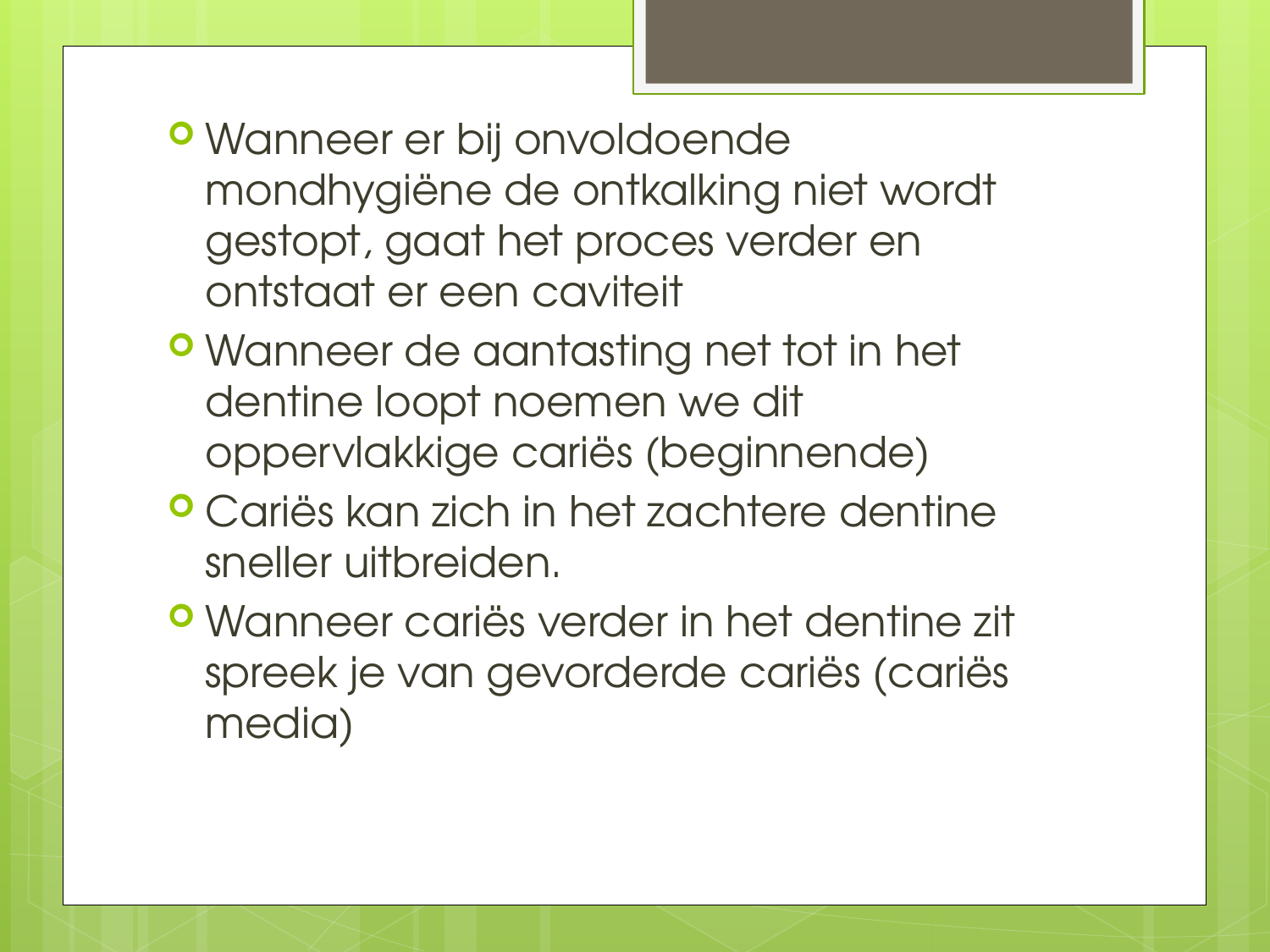

Wanneer er bij onvoldoende mondhygiëne de ontkalking niet wordt gestopt, gaat het proces verder en ontstaat er een caviteit
Wanneer de aantasting net tot in het dentine loopt noemen we dit oppervlakkige cariës (beginnende)
Cariës kan zich in het zachtere dentine sneller uitbreiden.
Wanneer cariës verder in het dentine zit spreek je van gevorderde cariës (cariës media)